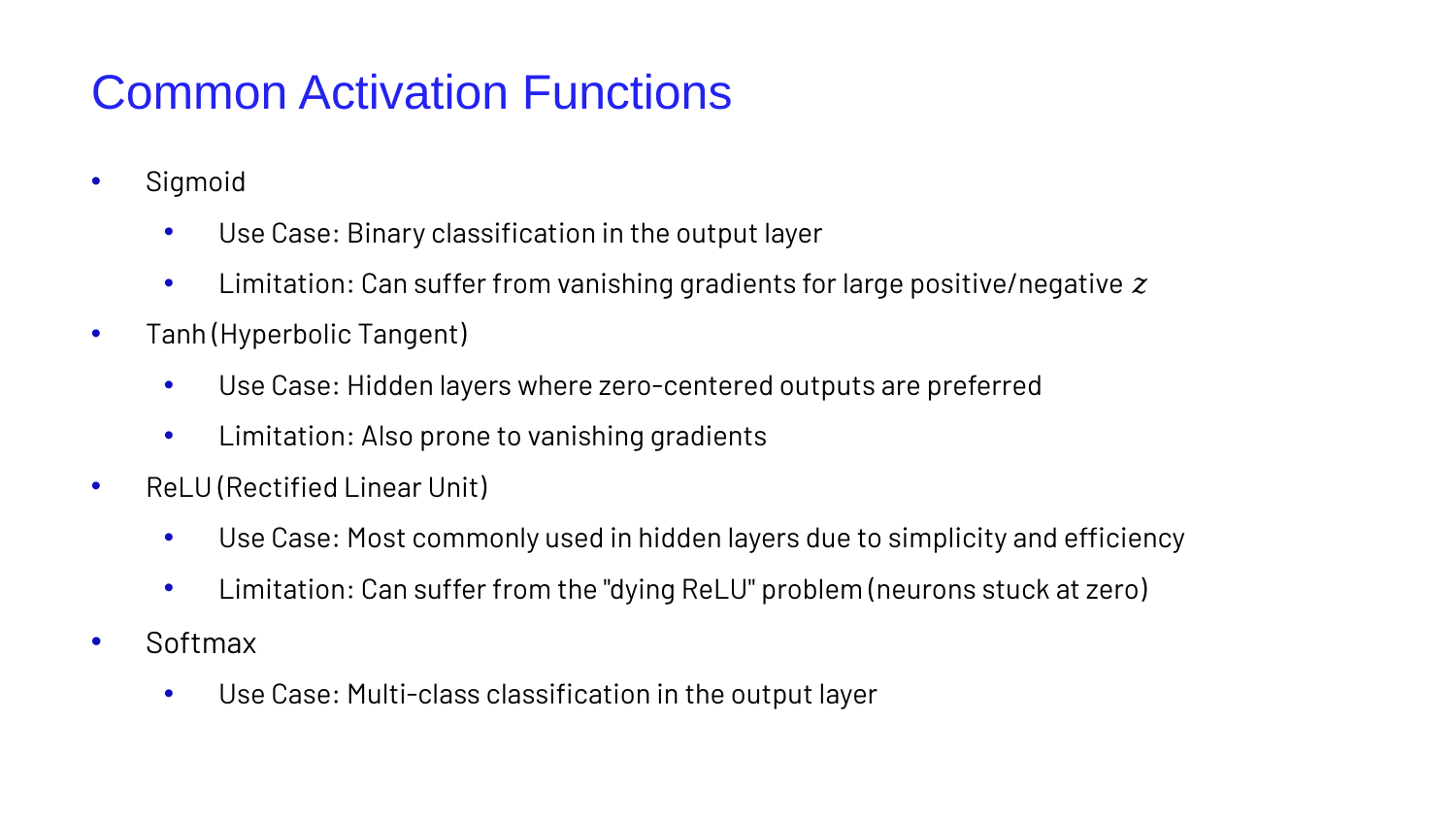

Common Activation Functions
Sigmoid
Use Case: Binary classification in the output layer
Limitation: Can suffer from vanishing gradients for large positive/negative 𝑧
Tanh (Hyperbolic Tangent)
Use Case: Hidden layers where zero-centered outputs are preferred
Limitation: Also prone to vanishing gradients
ReLU (Rectified Linear Unit)
Use Case: Most commonly used in hidden layers due to simplicity and efficiency
Limitation: Can suffer from the "dying ReLU" problem (neurons stuck at zero)
Softmax
Use Case: Multi-class classification in the output layer